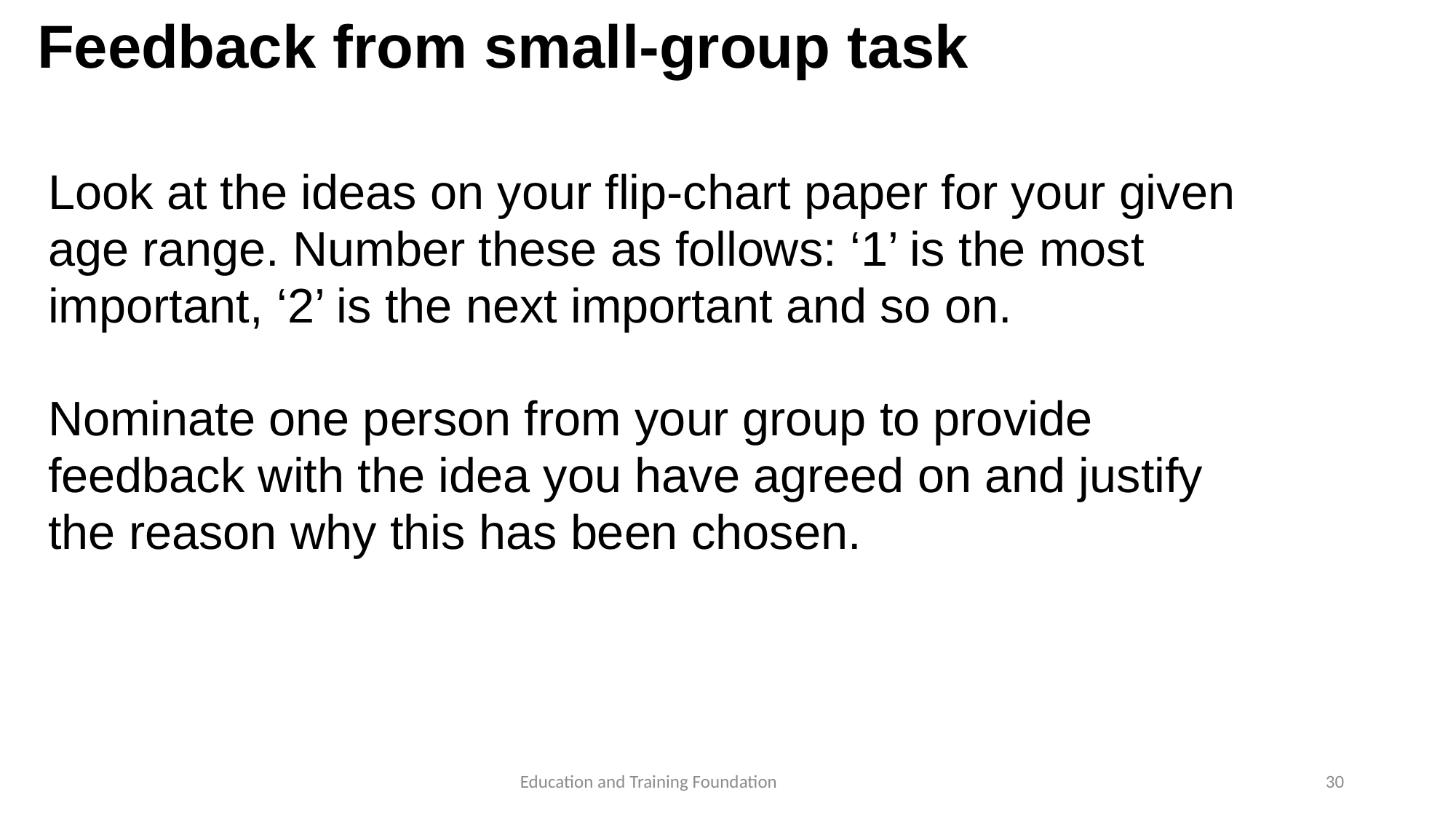

# Feedback from small-group task
Look at the ideas on your flip-chart paper for your given age range. Number these as follows: ‘1’ is the most important, ‘2’ is the next important and so on.

Nominate one person from your group to provide feedback with the idea you have agreed on and justify the reason why this has been chosen.
30
Education and Training Foundation